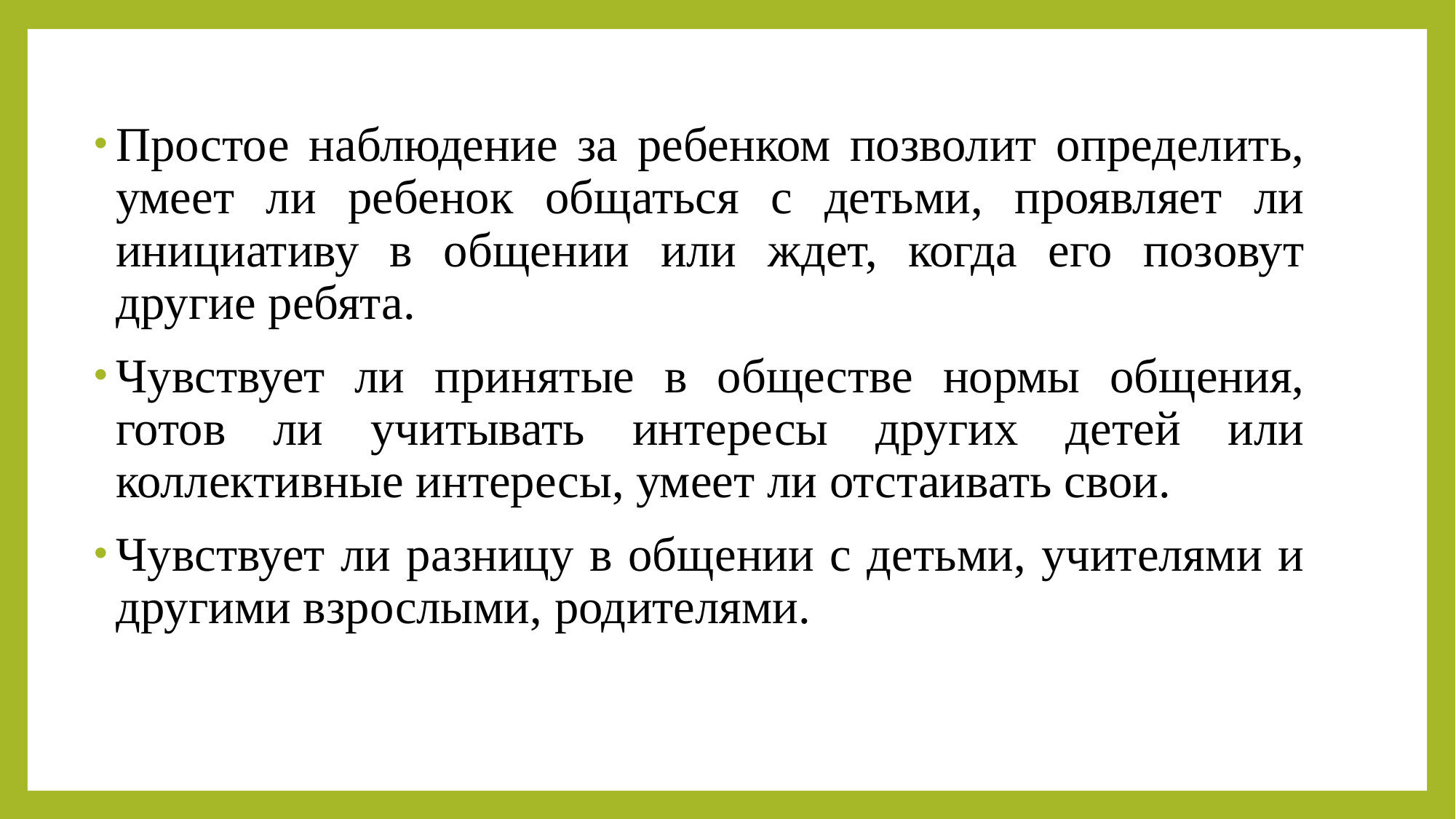

Простое наблюдение за ребенком позволит определить, умеет ли ребенок общаться с детьми, проявляет ли инициативу в общении или ждет, когда его позовут другие ребята.
Чувствует ли принятые в обществе нормы общения, готов ли учитывать интересы других детей или коллективные интересы, умеет ли отстаивать свои.
Чувствует ли разницу в общении с детьми, учителями и другими взрослыми, родителями.